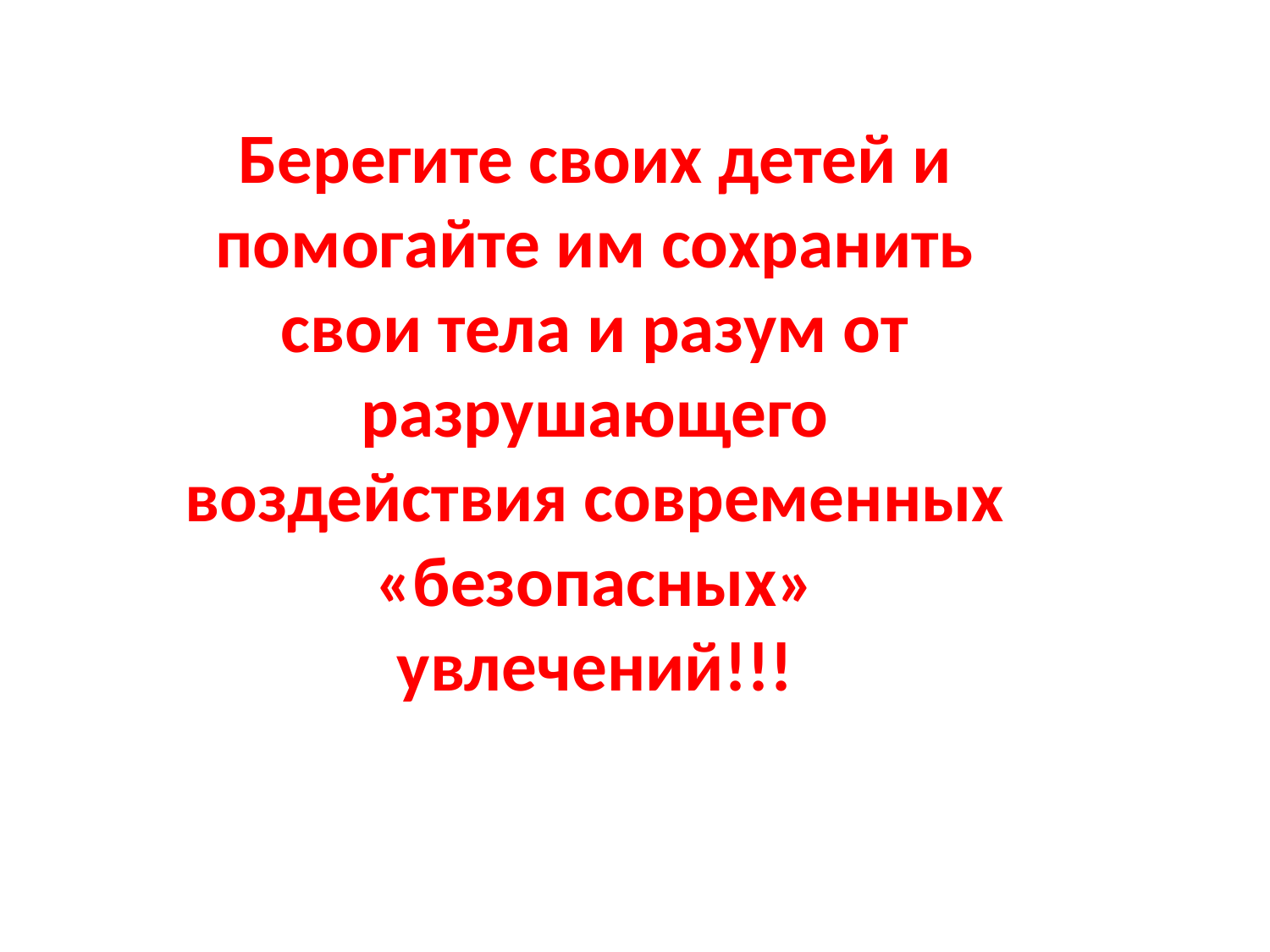

Берегите своих детей и помогайте им сохранить свои тела и разум от разрушающего воздействия современных «безопасных» увлечений!!!